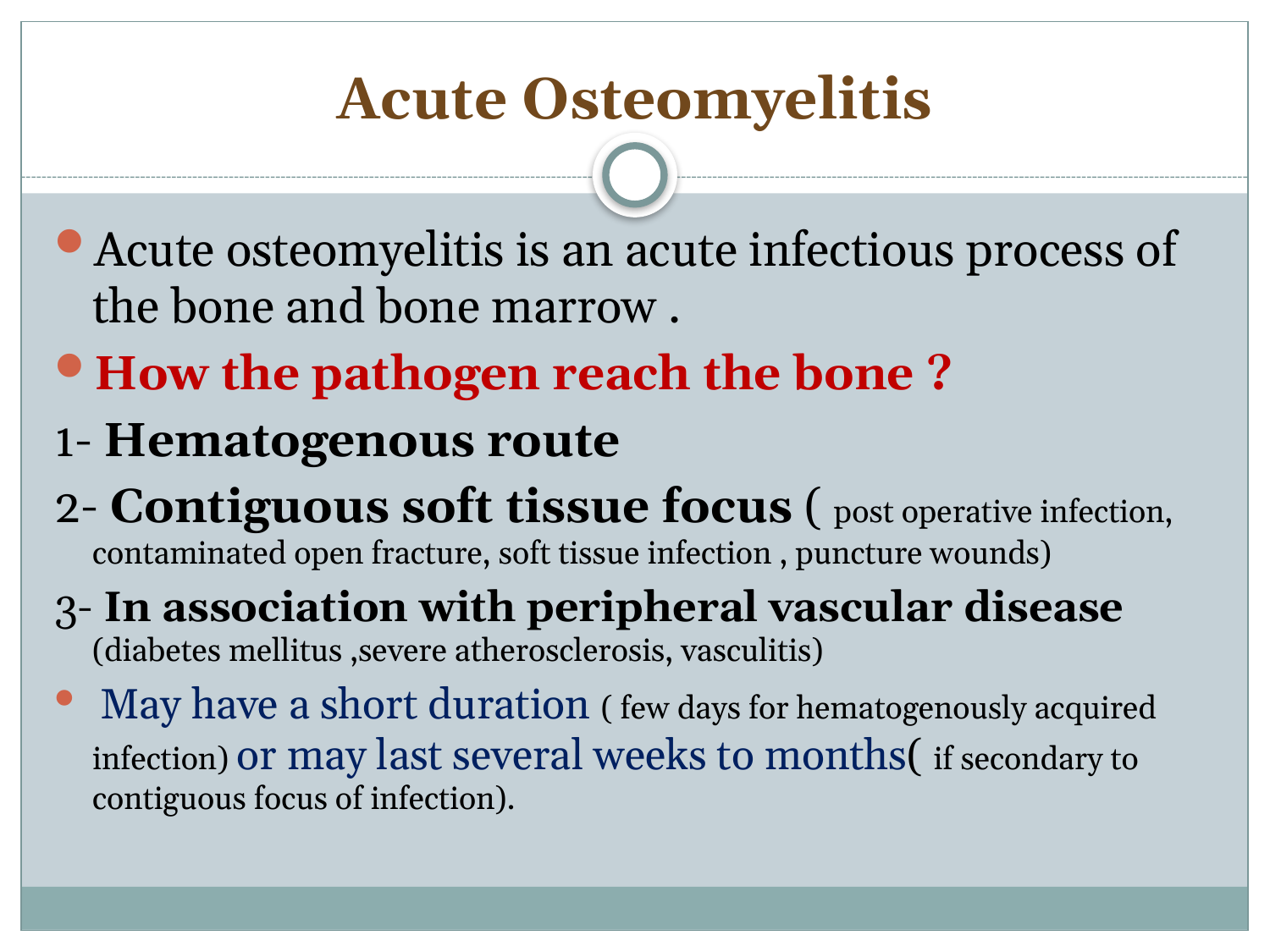

# Acute Osteomyelitis
Acute osteomyelitis is an acute infectious process of the bone and bone marrow .
How the pathogen reach the bone ?
1- Hematogenous route
2- Contiguous soft tissue focus ( post operative infection, contaminated open fracture, soft tissue infection , puncture wounds)
3- In association with peripheral vascular disease (diabetes mellitus ,severe atherosclerosis, vasculitis)
 May have a short duration ( few days for hematogenously acquired infection) or may last several weeks to months( if secondary to contiguous focus of infection).